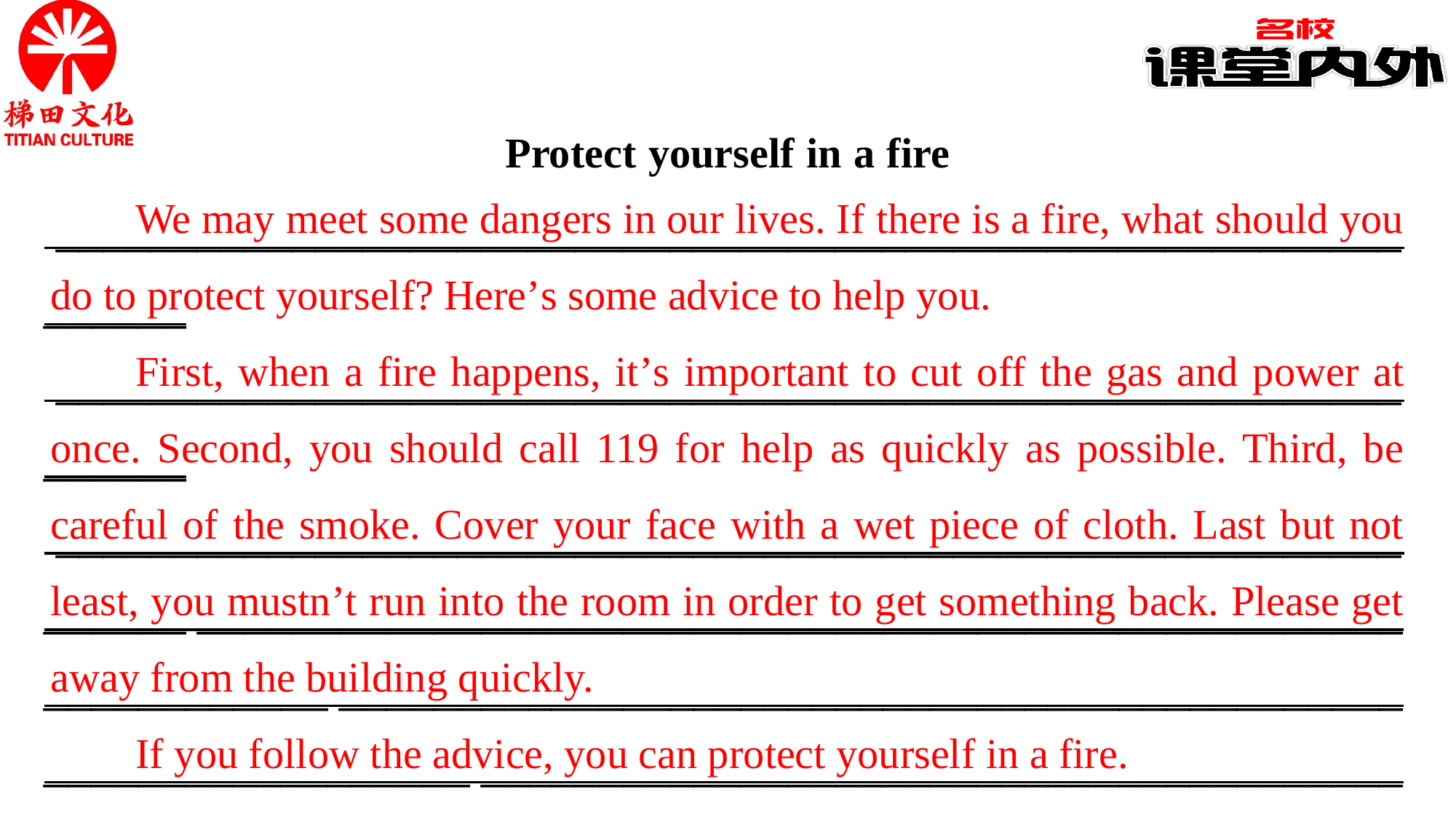

Protect yourself in a fire
 _______________________________________________________________
 _______________________________________________________________
 _______________________________________________________________ _______________________________________________________________ _______________________________________________________________ _______________________________________________________________ _______________________________________________________________ _______________________________________________________________
We may meet some dangers in our lives. If there is a fire, what should you do to protect yourself? Here’s some advice to help you.
First, when a fire happens, it’s important to cut off the gas and power at once. Second, you should call 119 for help as quickly as possible. Third, be careful of the smoke. Cover your face with a wet piece of cloth. Last but not least, you mustn’t run into the room in order to get something back. Please get away from the building quickly.
If you follow the advice, you can protect yourself in a fire.